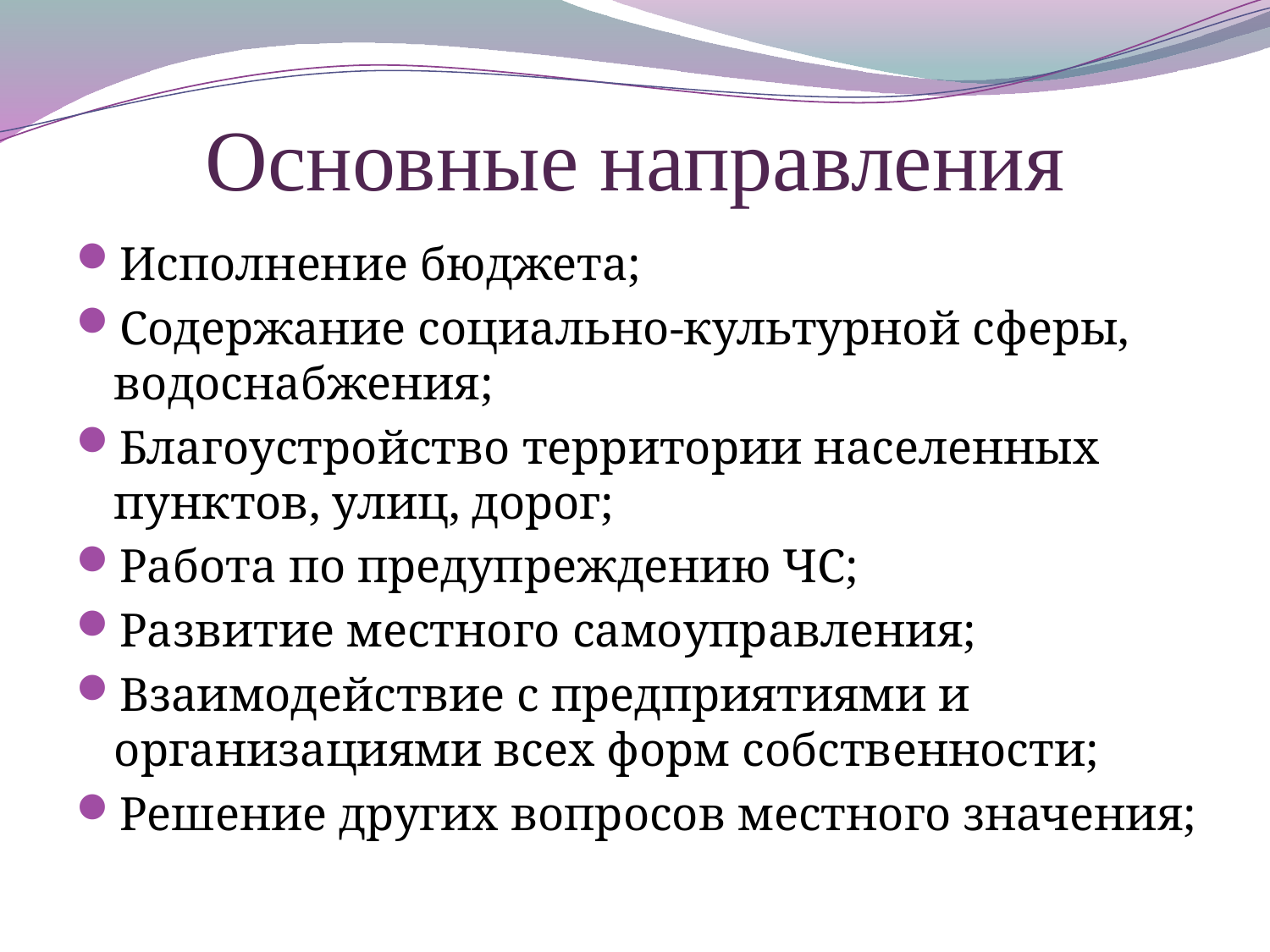

# Основные направления
Исполнение бюджета;
Содержание социально-культурной сферы, водоснабжения;
Благоустройство территории населенных пунктов, улиц, дорог;
Работа по предупреждению ЧС;
Развитие местного самоуправления;
Взаимодействие с предприятиями и организациями всех форм собственности;
Решение других вопросов местного значения;